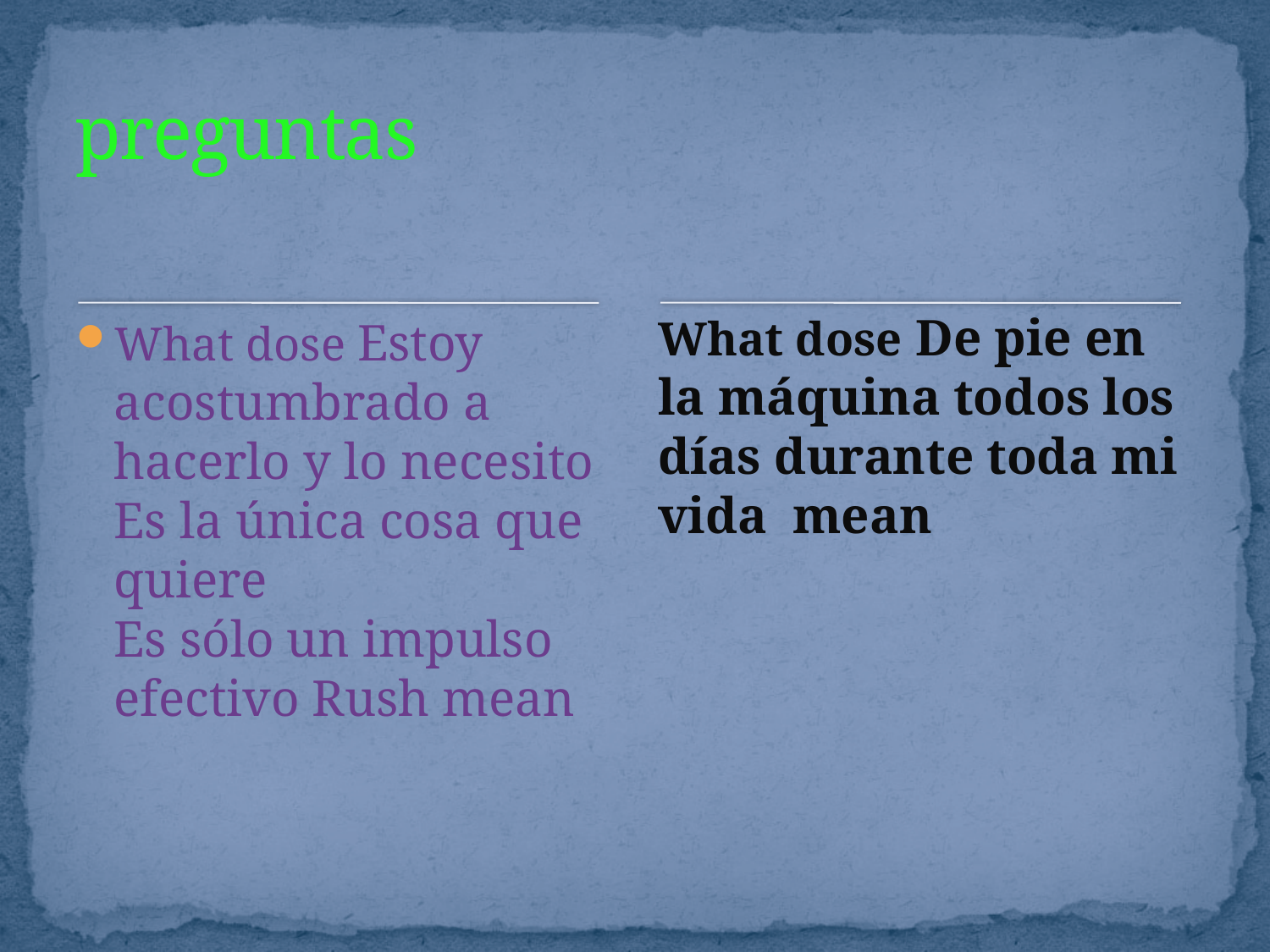

# preguntas

What dose Estoy acostumbrado a hacerlo y lo necesito
Es la única cosa que quiere
Es sólo un impulso efectivo Rush mean
What dose De pie en la máquina todos los días durante toda mi vida  mean